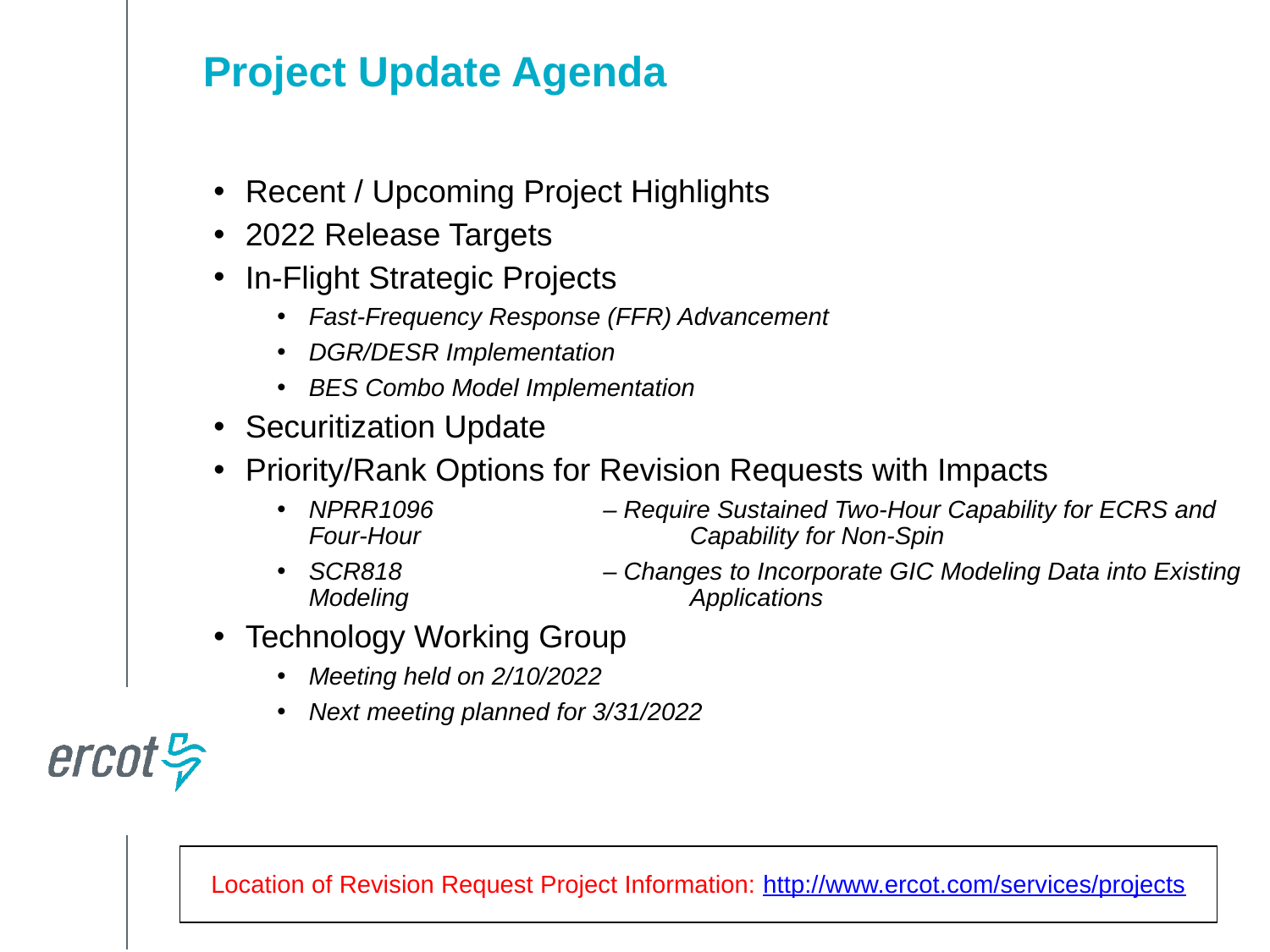

Project Update Agenda
Recent / Upcoming Project Highlights
2022 Release Targets
In-Flight Strategic Projects
Fast-Frequency Response (FFR) Advancement
DGR/DESR Implementation
BES Combo Model Implementation
Securitization Update
Priority/Rank Options for Revision Requests with Impacts
NPRR1096 	– Require Sustained Two-Hour Capability for ECRS and Four-Hour 		Capability for Non-Spin
SCR818	– Changes to Incorporate GIC Modeling Data into Existing Modeling 		Applications
Technology Working Group
Meeting held on 2/10/2022
Next meeting planned for 3/31/2022

Location of Revision Request Project Information: http://www.ercot.com/services/projects